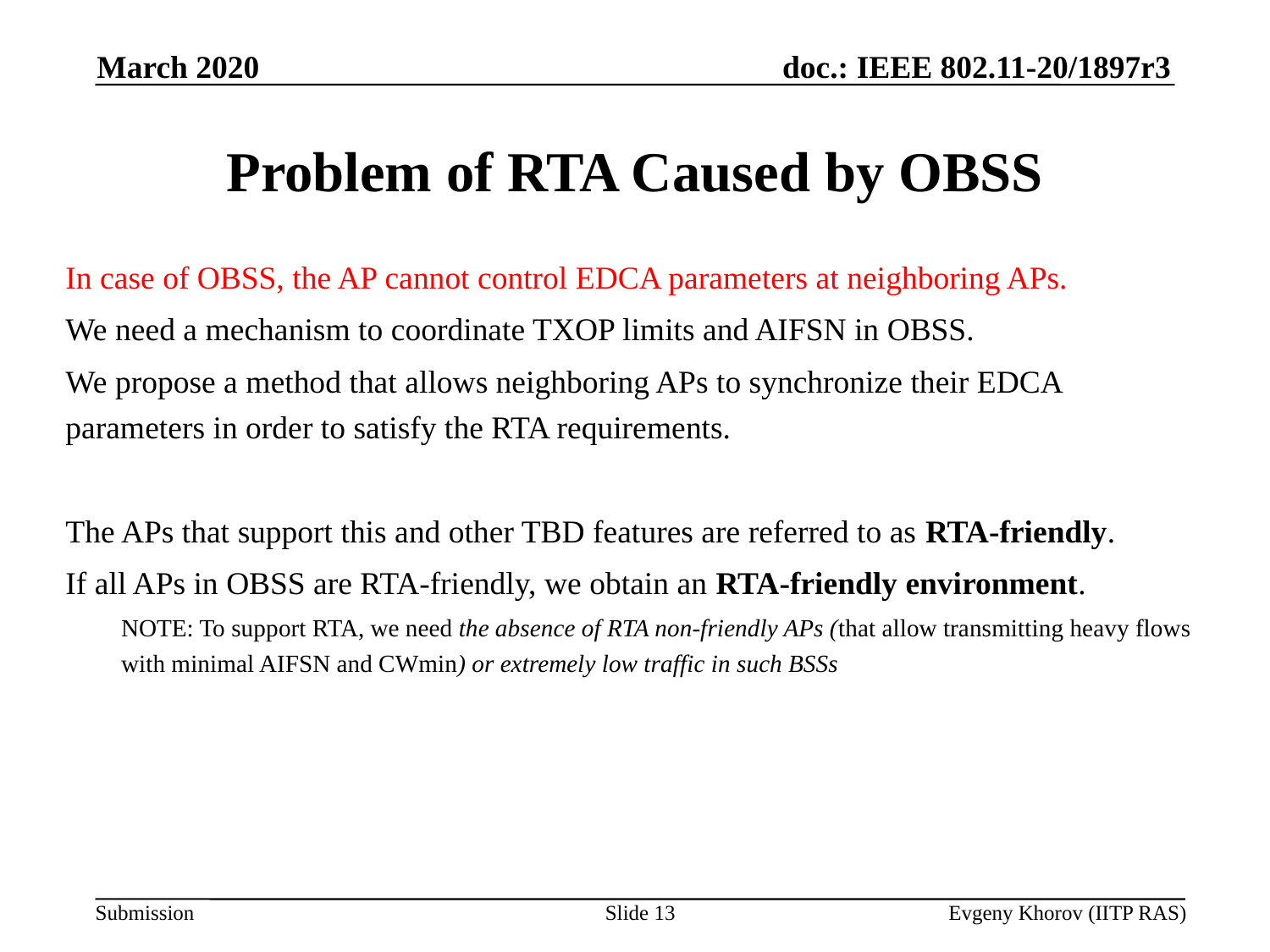

March 2020
# Problem of RTA Caused by OBSS
In case of OBSS, the AP cannot control EDCA parameters at neighboring APs.
We need a mechanism to coordinate TXOP limits and AIFSN in OBSS.
We propose a method that allows neighboring APs to synchronize their EDCA parameters in order to satisfy the RTA requirements.

The APs that support this and other TBD features are referred to as RTA-friendly.
If all APs in OBSS are RTA-friendly, we obtain an RTA-friendly environment.
NOTE: To support RTA, we need the absence of RTA non-friendly APs (that allow transmitting heavy flows with minimal AIFSN and CWmin) or extremely low traffic in such BSSs
13
Evgeny Khorov (IITP RAS)